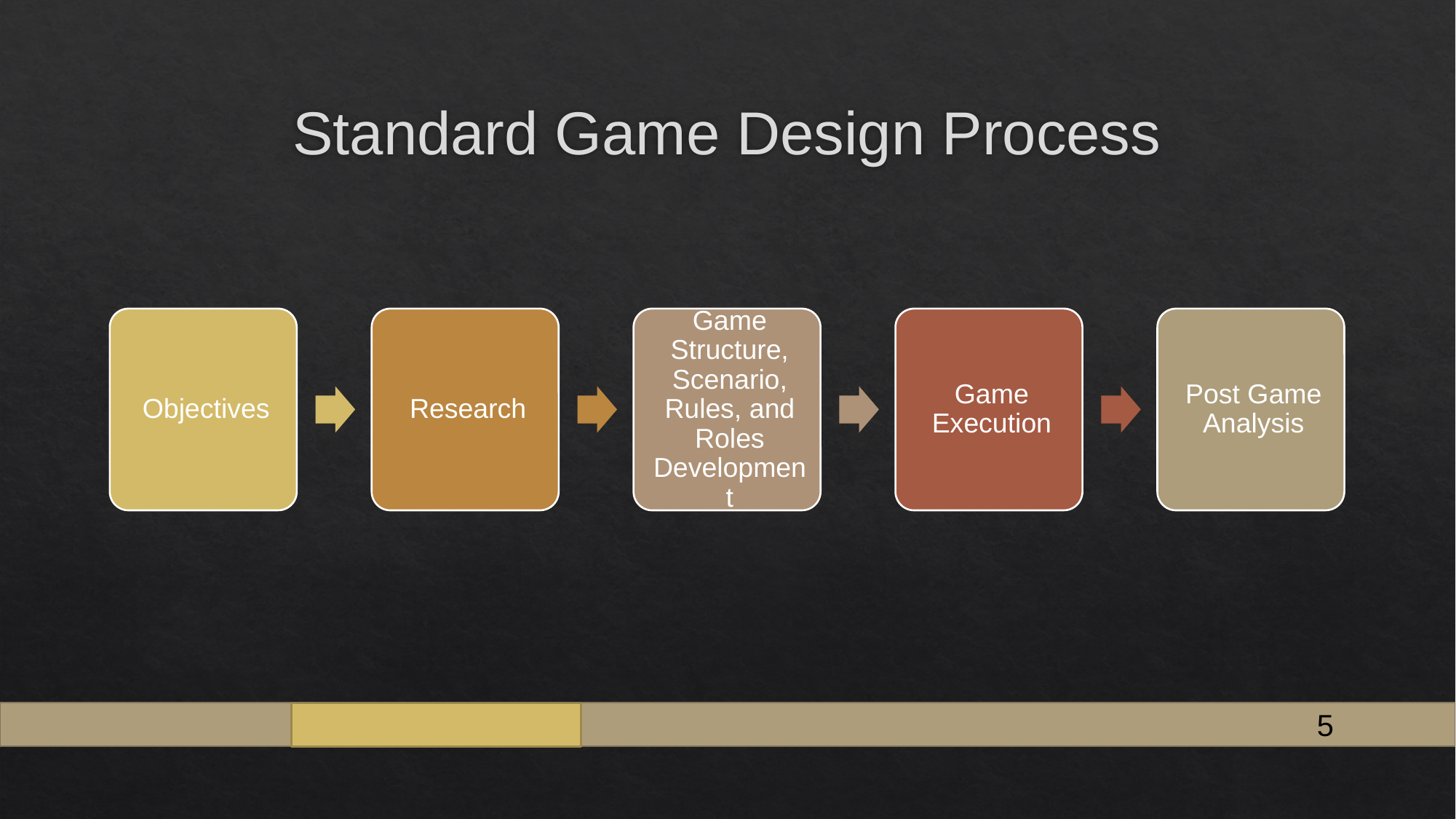

Objectives

Research

Game Structure, Scenario, Rules, and Roles Development

Game Execution

Post Game Analysis
# Standard Game Design Process
5